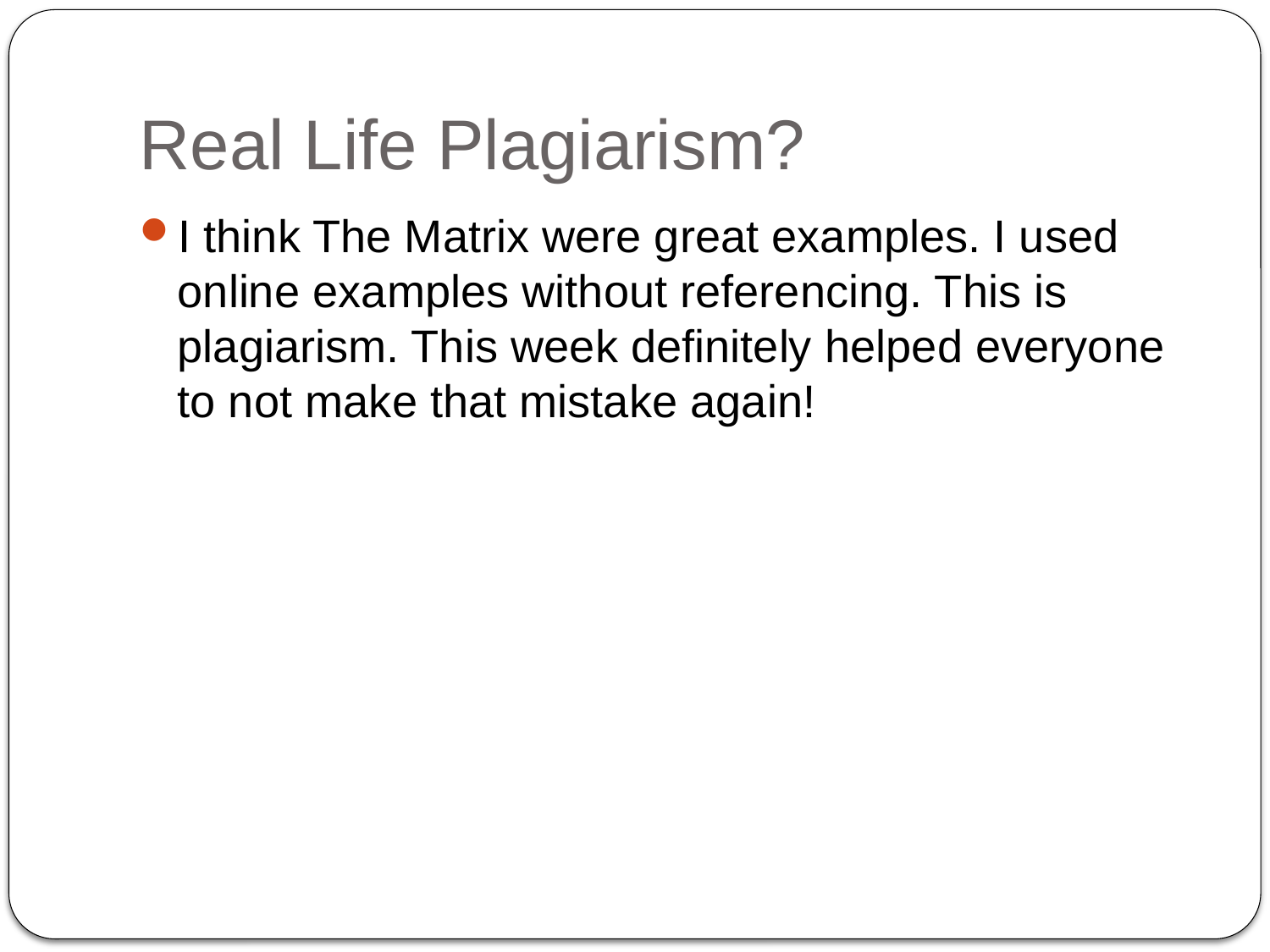

# Real Life Plagiarism?
I think The Matrix were great examples. I used online examples without referencing. This is plagiarism. This week definitely helped everyone to not make that mistake again!